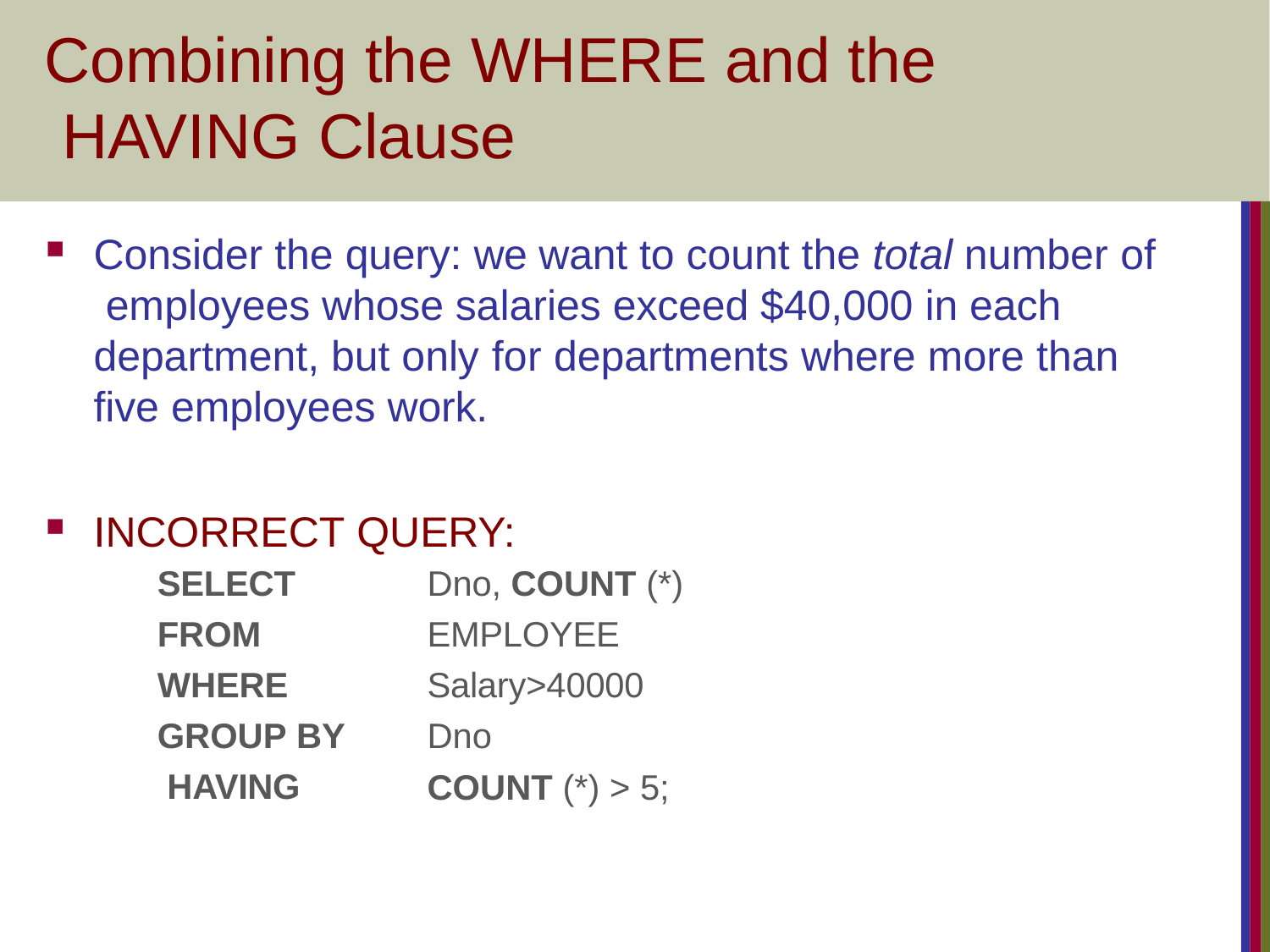

# Combining the WHERE and the  HAVING Clause
Consider the query: we want to count the total number of  employees whose salaries exceed $40,000 in each  department, but only for departments where more than  five employees work.

INCORRECT QUERY:
SELECT  FROM  WHERE  GROUP BY  HAVING
Dno, COUNT (*)
EMPLOYEE
Salary>40000
Dno
COUNT (*) > 5;